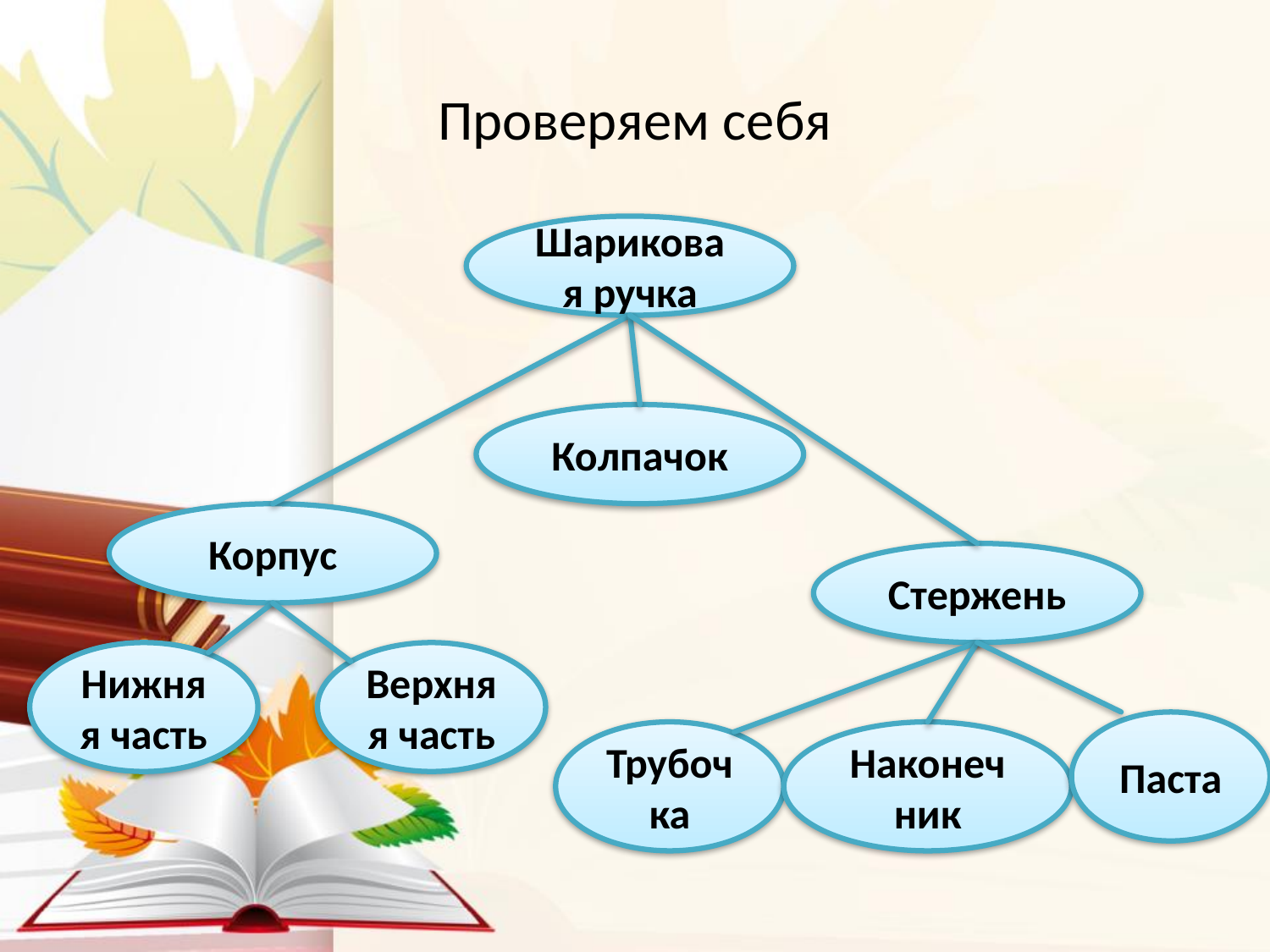

# Проверяем себя
Шариковая ручка
Колпачок
Корпус
Стержень
Нижняя часть
Верхняя часть
Паста
Трубочка
Наконечник